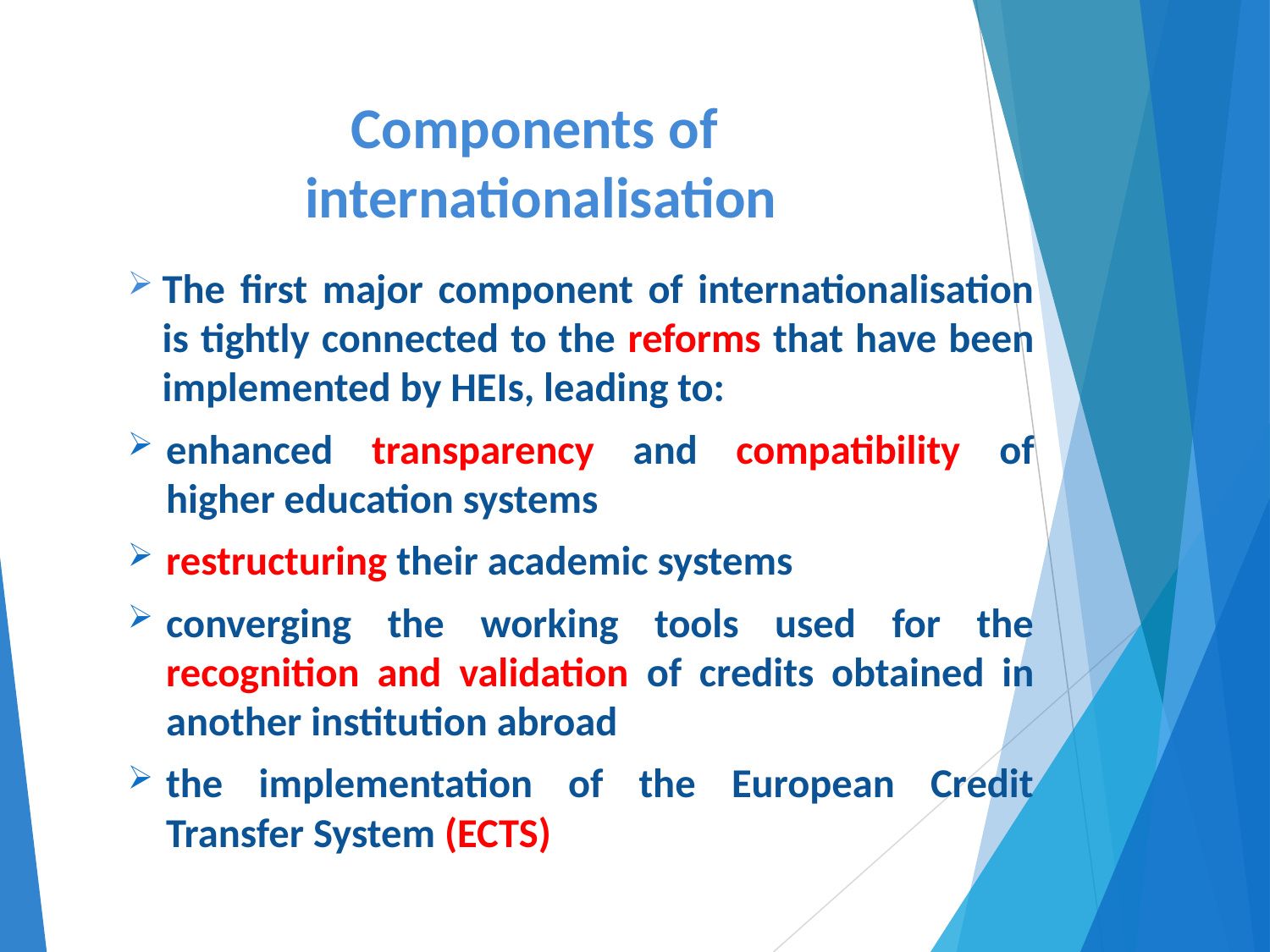

# Components of internationalisation
The first major component of internationalisation is tightly connected to the reforms that have been implemented by HEIs, leading to:
enhanced transparency and compatibility of higher education systems
restructuring their academic systems
converging the working tools used for the recognition and validation of credits obtained in another institution abroad
the implementation of the European Credit Transfer System (ECTS)